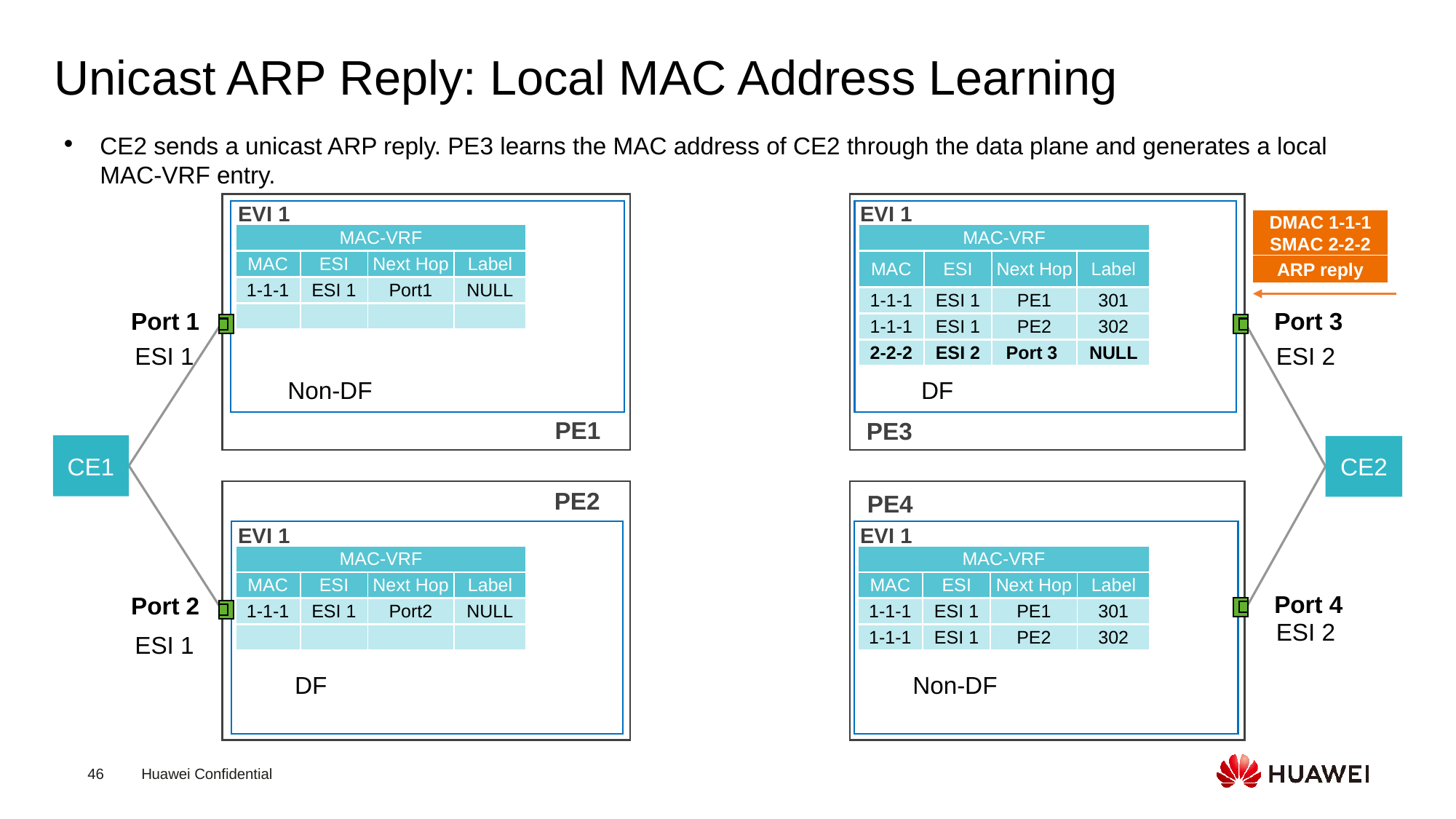

# Unicast ARP Reply: Local MAC Address Learning
CE2 sends a unicast ARP reply. PE3 learns the MAC address of CE2 through the data plane and generates a local MAC-VRF entry.

EVI 1
EVI 1

DMAC 1-1-1
SMAC 2-2-2
ARP reply
| MAC-VRF |  |  |  |
| --- | --- | --- | --- |
| MAC | ESI | Next Hop | Label |
| 1-1-1 | ESI 1 | Port1 | NULL |
|  |  |  |  |
| MAC-VRF |  |  |  |
| --- | --- | --- | --- |
| MAC | ESI | Next Hop | Label |
| 1-1-1 | ESI 1 | PE1 | 301 |
| 1-1-1 | ESI 1 | PE2 | 302 |
| 2-2-2 | ESI 2 | Port 3 | NULL |
Port 1
Port 3

ESI 1
ESI 2
Non-DF
DF
PE1
PE3
CE1
CE2
PE2

PE4
EVI 1
EVI 1

| MAC-VRF |  |  |  |
| --- | --- | --- | --- |
| MAC | ESI | Next Hop | Label |
| 1-1-1 | ESI 1 | Port2 | NULL |
|  |  |  |  |
| MAC-VRF |  |  |  |
| --- | --- | --- | --- |
| MAC | ESI | Next Hop | Label |
| 1-1-1 | ESI 1 | PE1 | 301 |
| 1-1-1 | ESI 1 | PE2 | 302 |
Port 4
Port 2

ESI 2
ESI 1
DF
Non-DF